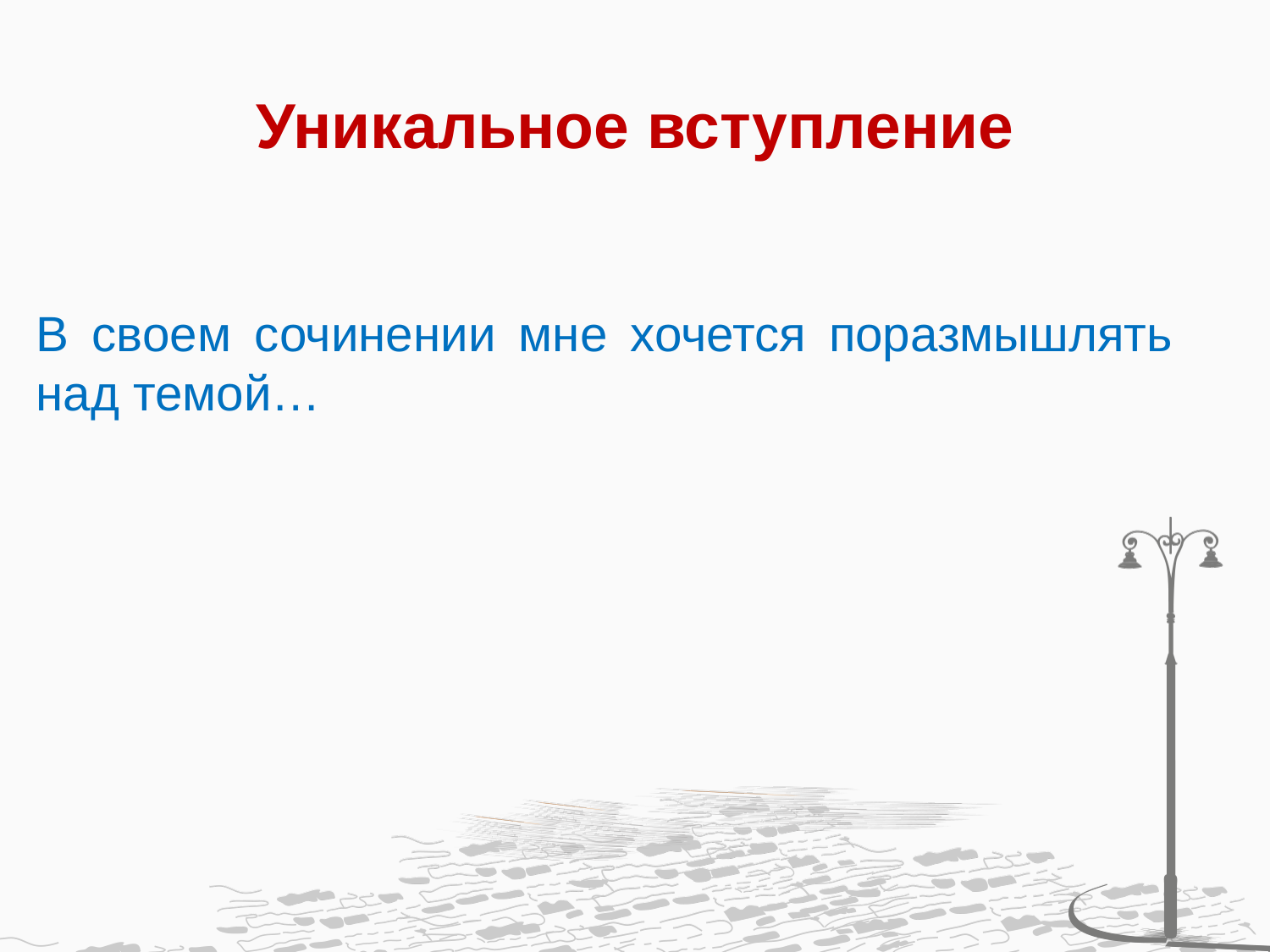

# Уникальное вступление
В своем сочинении мне хочется поразмышлять над темой…